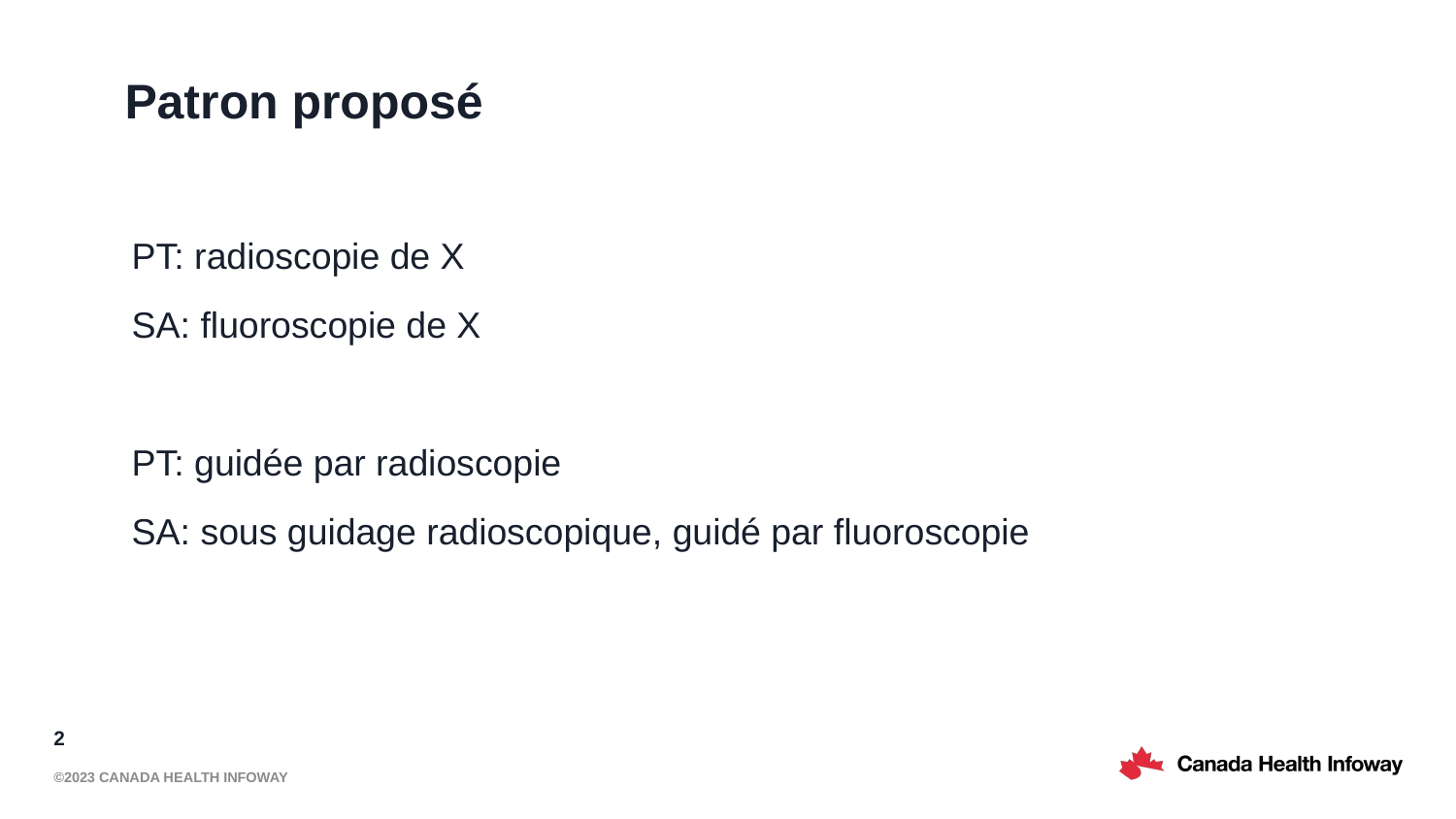

# Patron proposé
PT: radioscopie de X
SA: fluoroscopie de X

PT: guidée par radioscopie
SA: sous guidage radioscopique, guidé par fluoroscopie
2
©2023 Canada Health Infoway